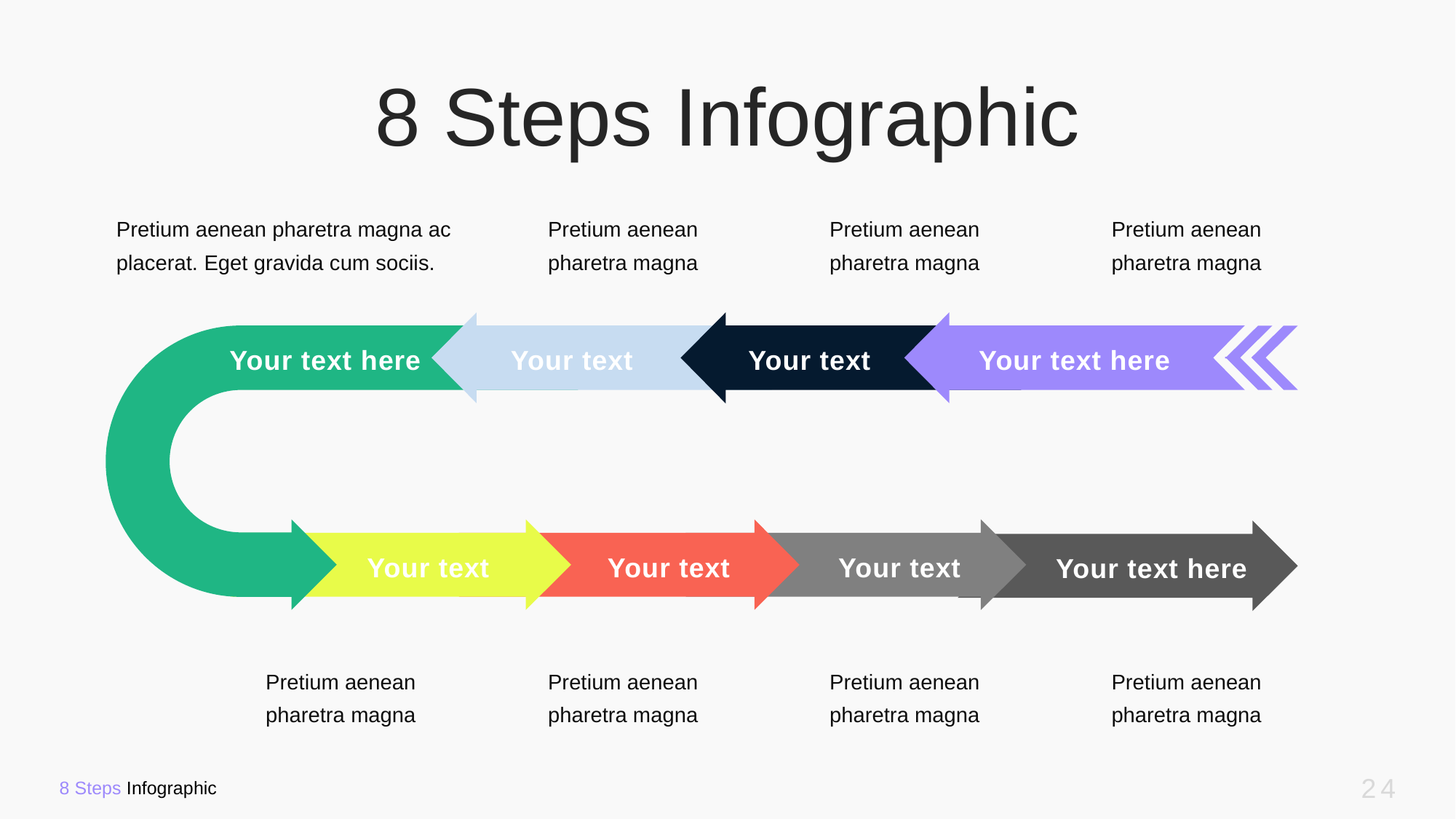

8 Steps Infographic
Pretium aenean pharetra magna ac placerat. Eget gravida cum sociis.
Pretium aenean pharetra magna
Pretium aenean pharetra magna
Pretium aenean pharetra magna

Your text

Your text

Your text here

Your text here

Your text

Your text

Your text

Your text here
Pretium aenean pharetra magna
Pretium aenean pharetra magna
Pretium aenean pharetra magna
Pretium aenean pharetra magna